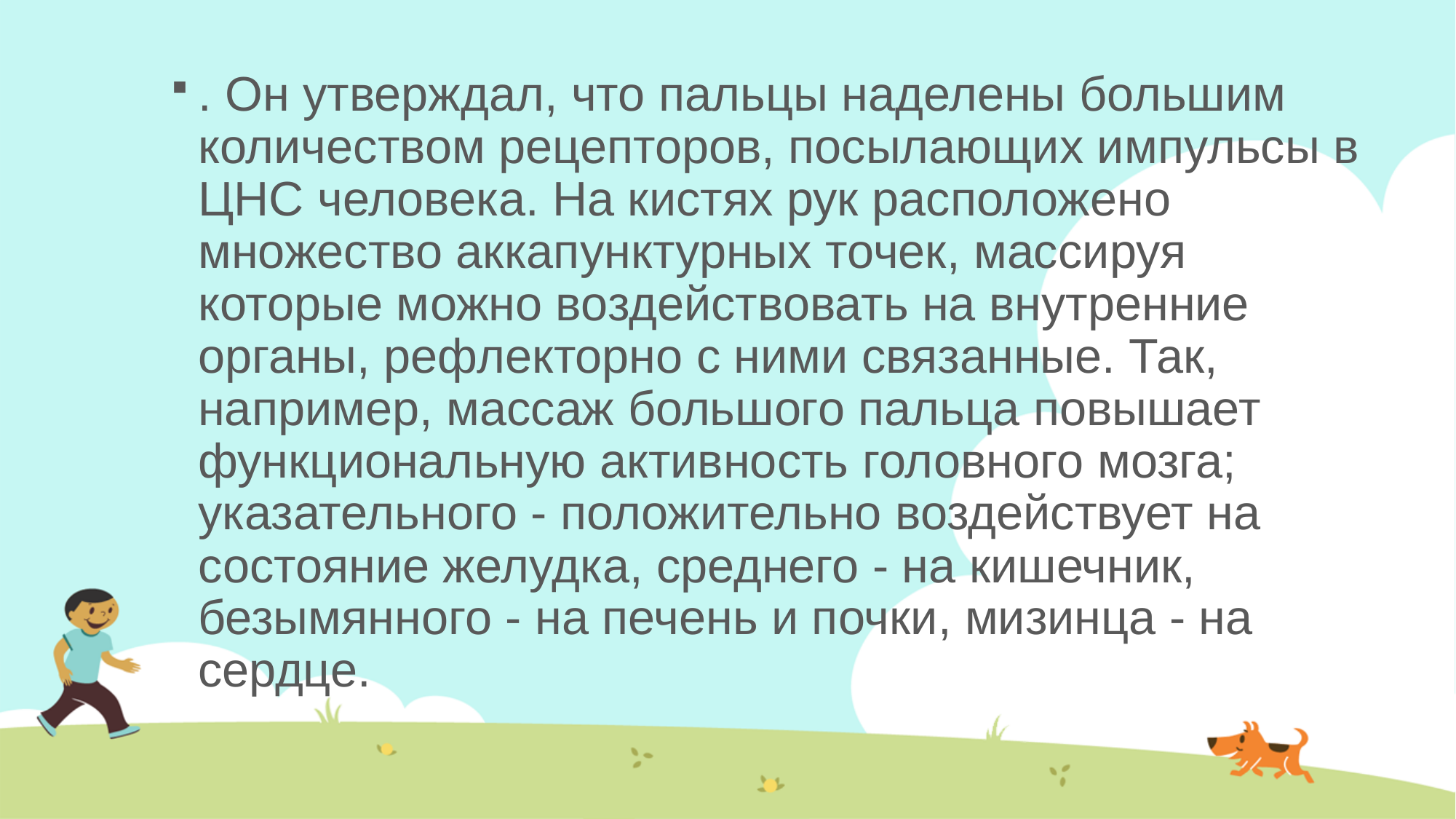

. Он утверждал, что пальцы наделены большим количеством рецепторов, посылающих импульсы в ЦНС человека. На кистях рук расположено множество аккапунктурных точек, массируя которые можно воздействовать на внутренние органы, рефлекторно с ними связанные. Так, например, массаж большого пальца повышает функциональную активность головного мозга; указательного - положительно воздействует на состояние желудка, среднего - на кишечник, безымянного - на печень и почки, мизинца - на сердце.